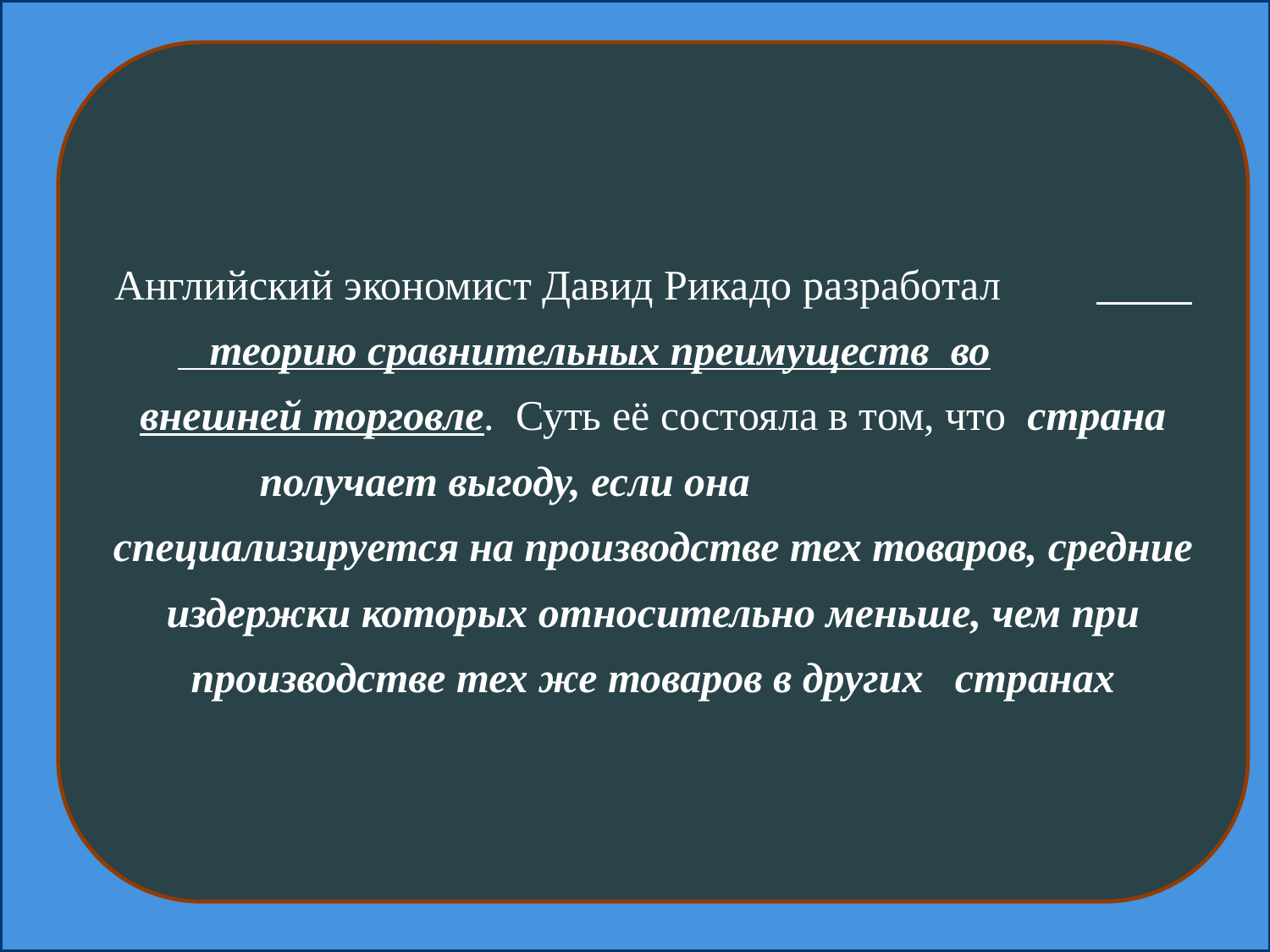

Английский экономист Давид Рикадо разработал                      теорию сравнительных преимуществ  во              внешней торговле.  Суть её состояла в том, что  страна получает выгоду, если она                             специализируется на производстве тех товаров, средние издержки которых относительно меньше, чем при производстве тех же товаров в других   странах